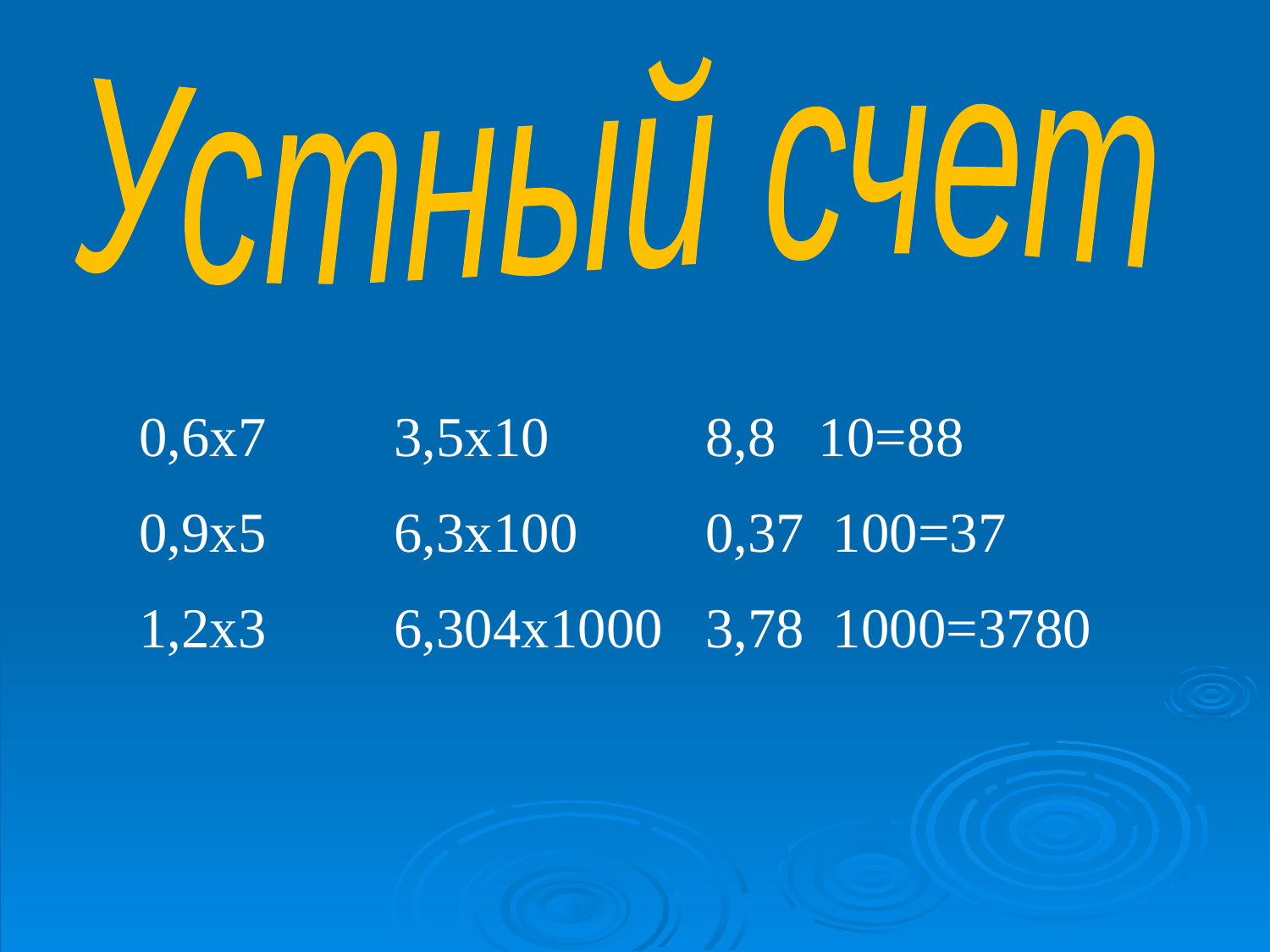

Устный счет

0,6х7         3,5х10           8,8   10=88
0,9х5         6,3х100         0,37  100=37
1,2х3         6,304х1000   3,78  1000=3780